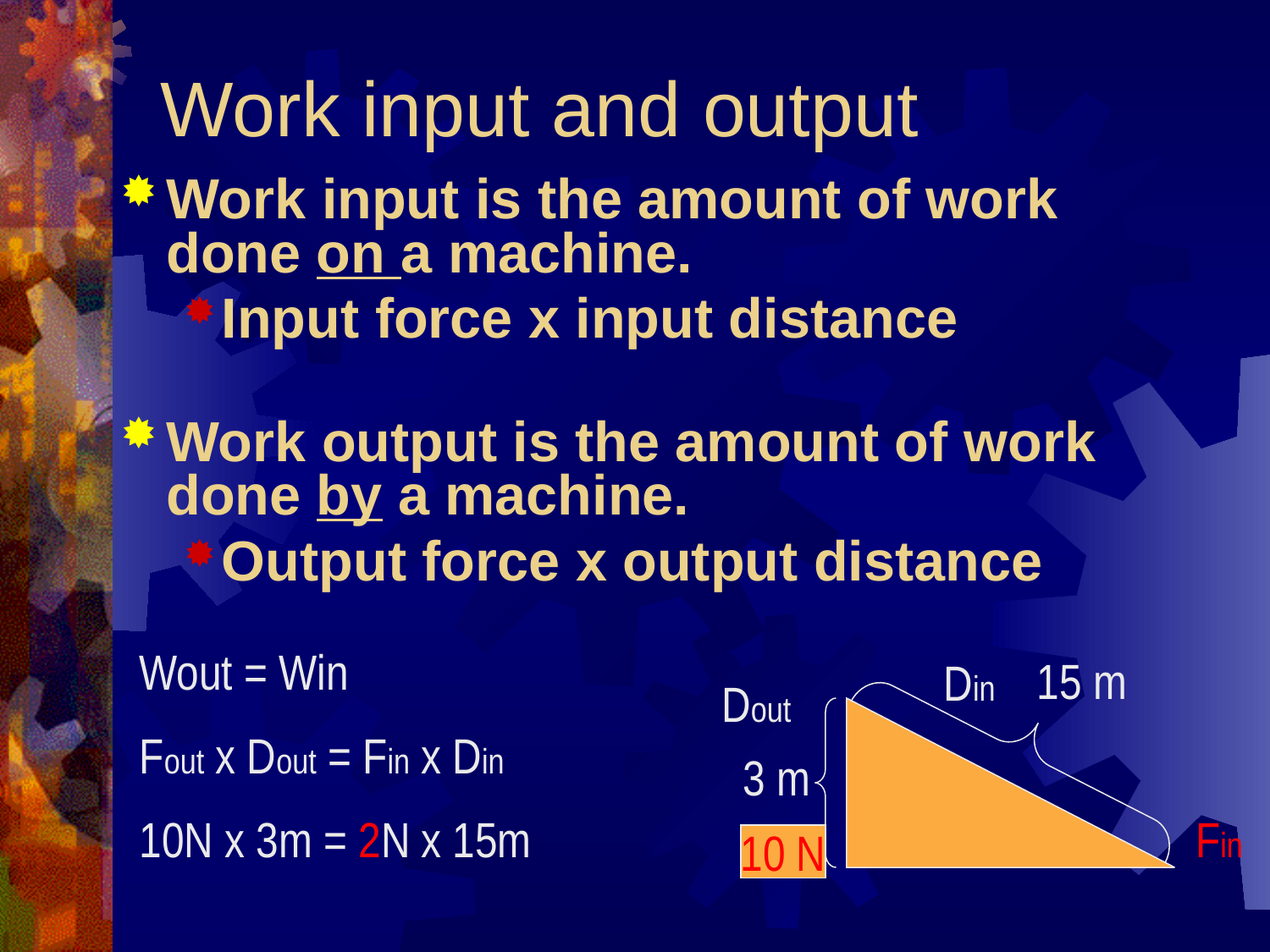

# Work input and output
Work input is the amount of work done on a machine.
Input force x input distance

Work output is the amount of work done by a machine.
Output force x output distance

Wout = Win
Fout x Dout = Fin x Din
10N x 3m = 2N x 15m
15 m
Din
Dout

3 m
Fin
10 N